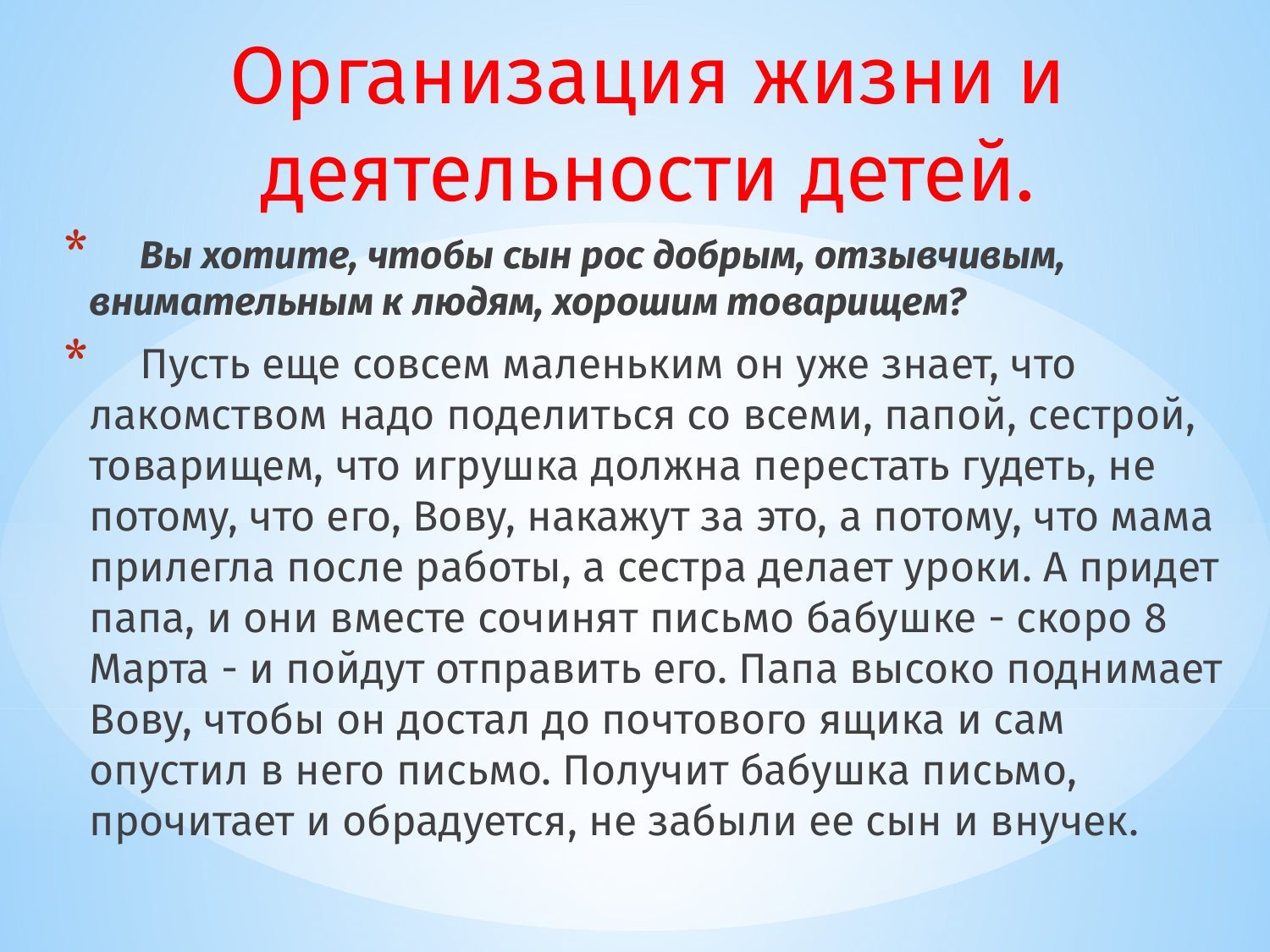

Организация жизни и деятельности детей.
     Вы хотите, чтобы сын рос добрым, отзывчивым, внимательным к людям, хорошим товарищем?
     Пусть еще совсем маленьким он уже знает, что лакомством надо поделиться со всеми, папой, сестрой, товарищем, что игрушка должна перестать гудеть, не потому, что его, Вову, накажут за это, а потому, что мама прилегла после работы, а сестра делает уроки. А придет папа, и они вместе сочинят письмо бабушке - скоро 8 Марта - и пойдут отправить его. Папа высоко поднимает Вову, чтобы он достал до почтового ящика и сам опустил в него письмо. Получит бабушка письмо, прочитает и обрадуется, не забыли ее сын и внучек.

#